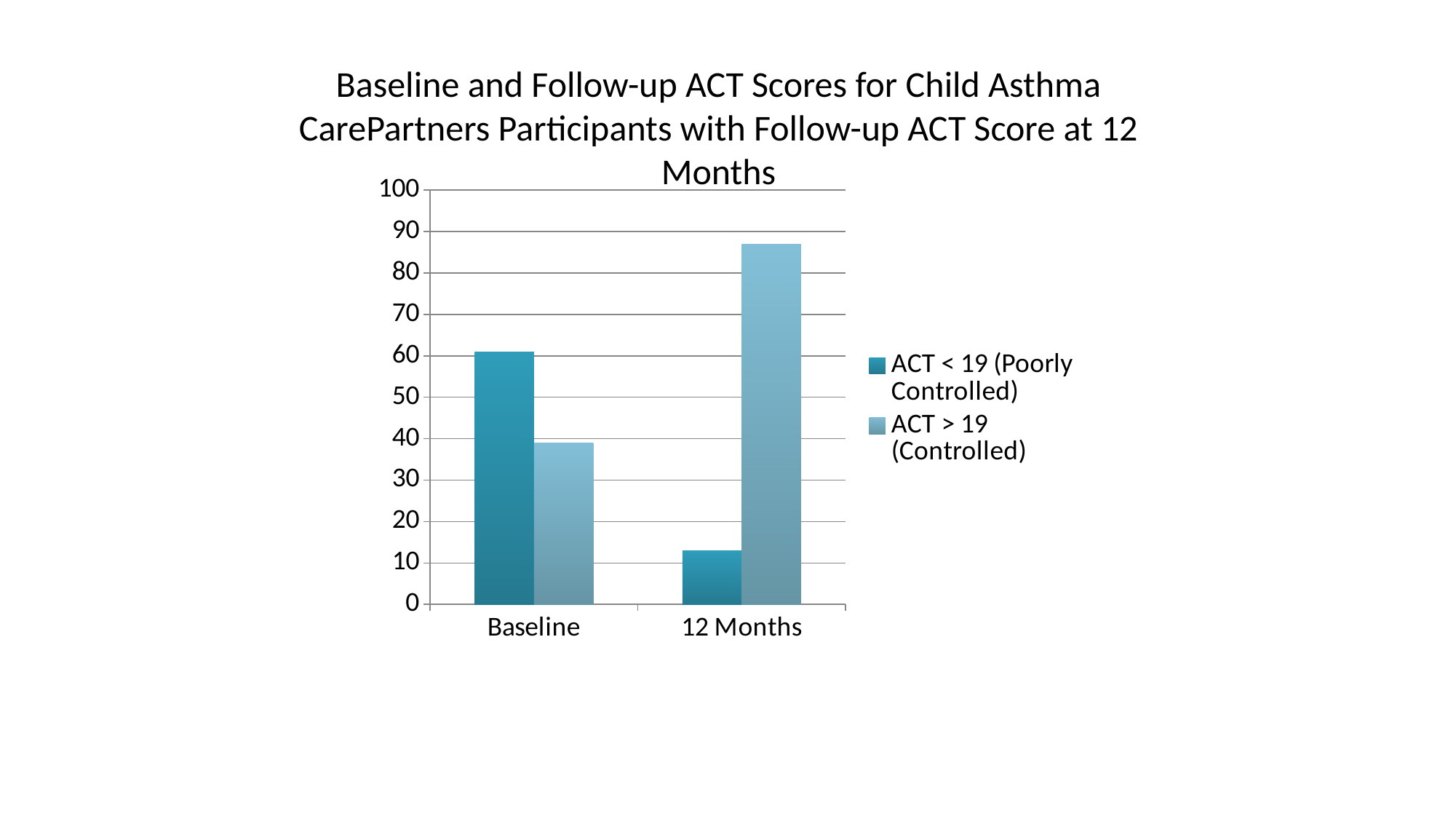

Baseline and Follow-up ACT Scores for Child Asthma CarePartners Participants with Follow-up ACT Score at 12 Months

### Chart

| Category | ACT < 19 (Poorly Controlled) | ACT > 19 (Controlled) |
|---|---|---|
| Baseline | 61.0 | 39.0 |
| 12 Months | 13.0 | 87.0 |